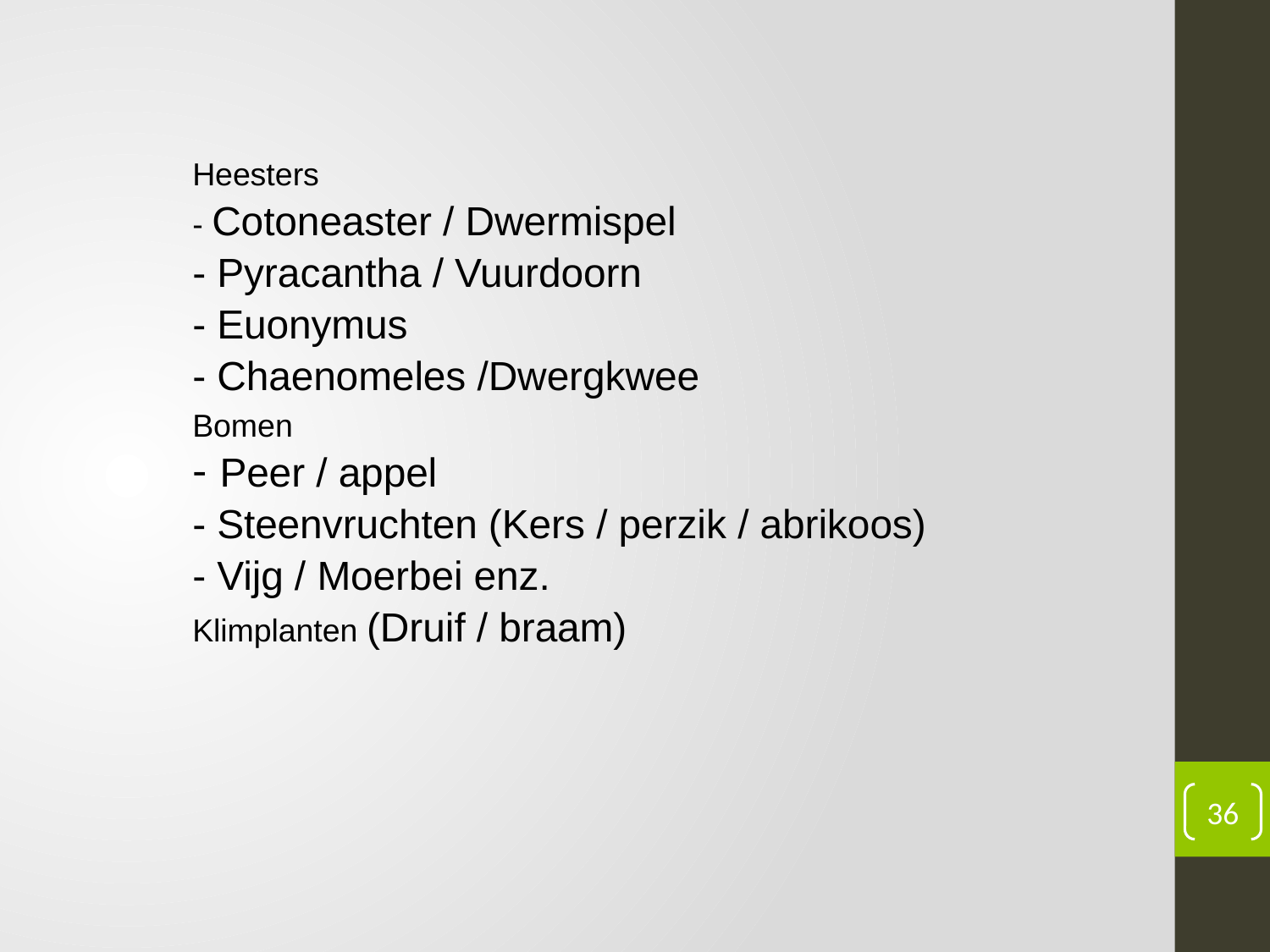

Heesters
		- Cotoneaster / Dwermispel
		- Pyracantha / Vuurdoorn
		- Euonymus
		- Chaenomeles /Dwergkwee
	Bomen
		- Peer / appel
		- Steenvruchten (Kers / perzik / abrikoos)
		- Vijg / Moerbei enz.
	Klimplanten (Druif / braam)

36